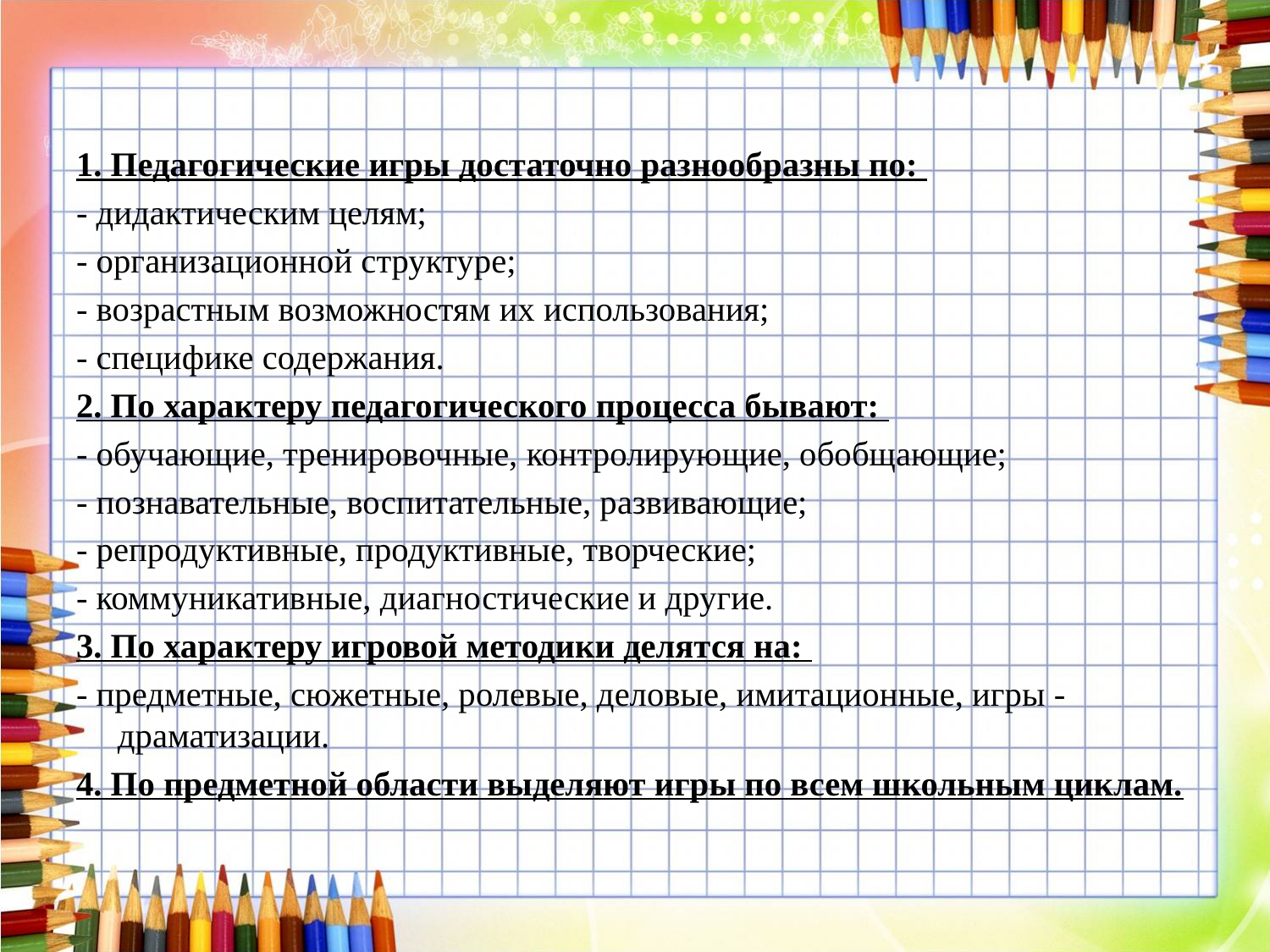

#
1. Педагогические игры достаточно разнообразны по:
- дидактическим целям;
- организационной структуре;
- возрастным возможностям их использования;
- специфике содержания.
2. По характеру педагогического процесса бывают:
- обучающие, тренировочные, контролирующие, обобщающие;
- познавательные, воспитательные, развивающие;
- репродуктивные, продуктивные, творческие;
- коммуникативные, диагностические и другие.
3. По характеру игровой методики делятся на:
- предметные, сюжетные, ролевые, деловые, имитационные, игры -драматизации.
4. По предметной области выделяют игры по всем школьным циклам.